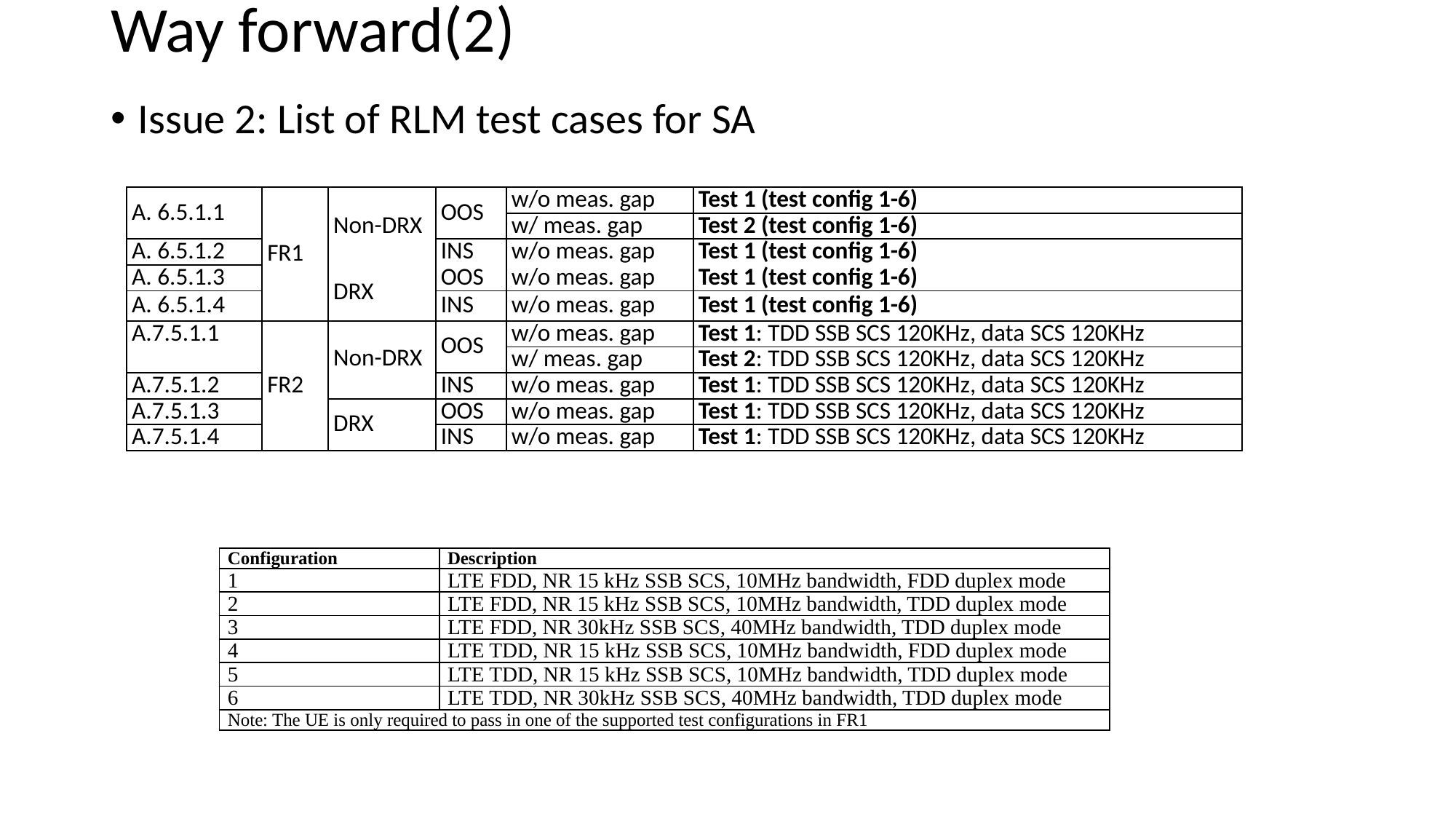

# Way forward(2)
Issue 2: List of RLM test cases for SA

| A. 6.5.1.1 | FR1 | Non-DRX | OOS | w/o meas. gap | Test 1 (test config 1-6) |
| --- | --- | --- | --- | --- | --- |
|  |  |  |  | w/ meas. gap | Test 2 (test config 1-6) |
| A. 6.5.1.2 |  |  | INS | w/o meas. gap | Test 1 (test config 1-6) |
|  |  | DRX | OOS | w/o meas. gap | Test 1 (test config 1-6) |
| A. 6.5.1.3 |  |  |  |  |  |
| A. 6.5.1.4 |  |  | INS | w/o meas. gap | Test 1 (test config 1-6) |
| A.7.5.1.1 | FR2 | Non-DRX | OOS | w/o meas. gap | Test 1: TDD SSB SCS 120KHz, data SCS 120KHz |
|  |  |  |  | w/ meas. gap | Test 2: TDD SSB SCS 120KHz, data SCS 120KHz |
| A.7.5.1.2 |  |  | INS | w/o meas. gap | Test 1: TDD SSB SCS 120KHz, data SCS 120KHz |
| A.7.5.1.3 |  | DRX | OOS | w/o meas. gap | Test 1: TDD SSB SCS 120KHz, data SCS 120KHz |
| A.7.5.1.4 |  |  | INS | w/o meas. gap | Test 1: TDD SSB SCS 120KHz, data SCS 120KHz |
| Configuration | Description |
| --- | --- |
| 1 | LTE FDD, NR 15 kHz SSB SCS, 10MHz bandwidth, FDD duplex mode |
| 2 | LTE FDD, NR 15 kHz SSB SCS, 10MHz bandwidth, TDD duplex mode |
| 3 | LTE FDD, NR 30kHz SSB SCS, 40MHz bandwidth, TDD duplex mode |
| 4 | LTE TDD, NR 15 kHz SSB SCS, 10MHz bandwidth, FDD duplex mode |
| 5 | LTE TDD, NR 15 kHz SSB SCS, 10MHz bandwidth, TDD duplex mode |
| 6 | LTE TDD, NR 30kHz SSB SCS, 40MHz bandwidth, TDD duplex mode |
| Note: The UE is only required to pass in one of the supported test configurations in FR1 |  |